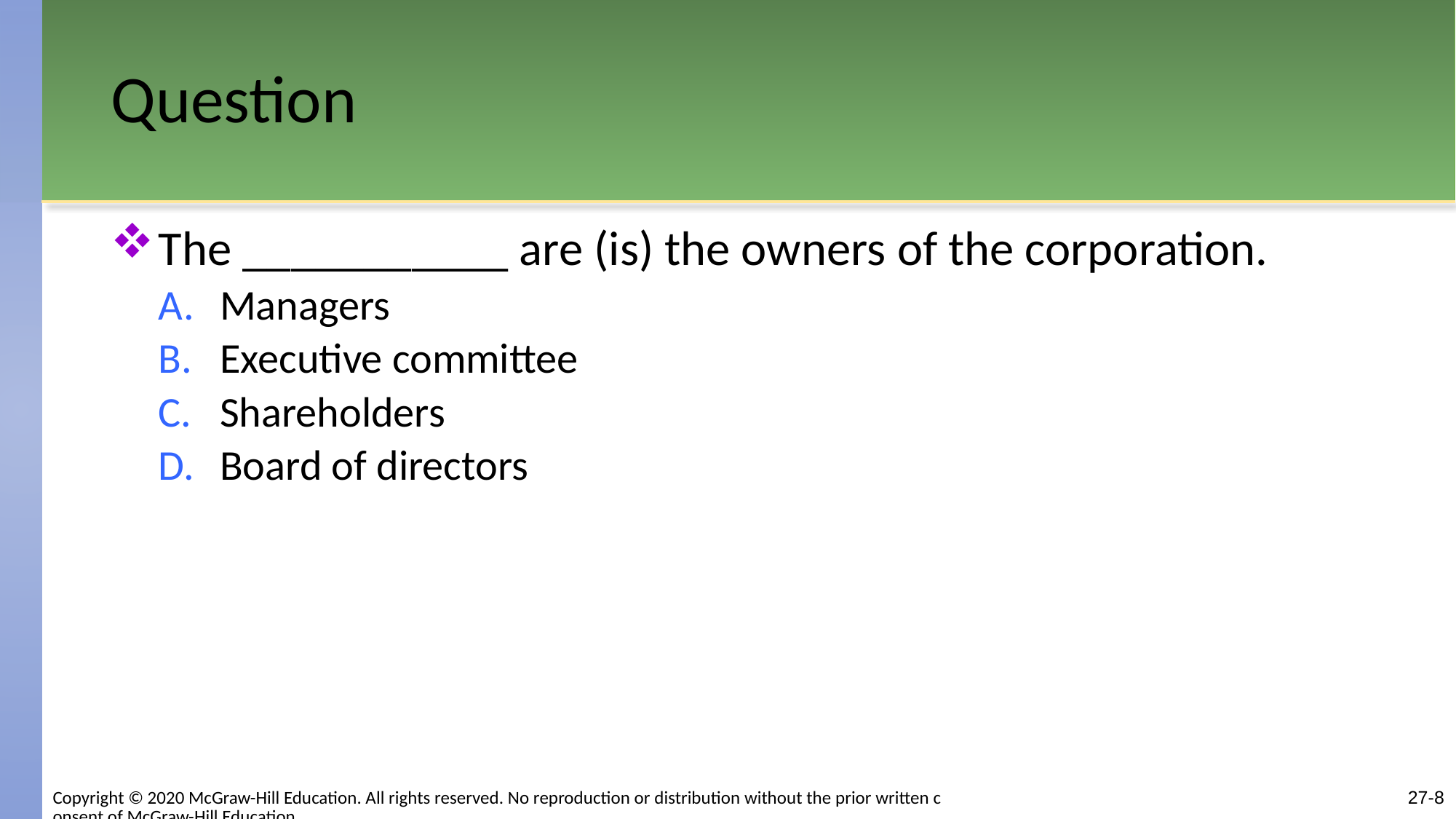

# Question
The ___________ are (is) the owners of the corporation.
Managers
Executive committee
Shareholders
Board of directors
27-8
Copyright © 2020 McGraw-Hill Education. All rights reserved. No reproduction or distribution without the prior written consent of McGraw-Hill Education.